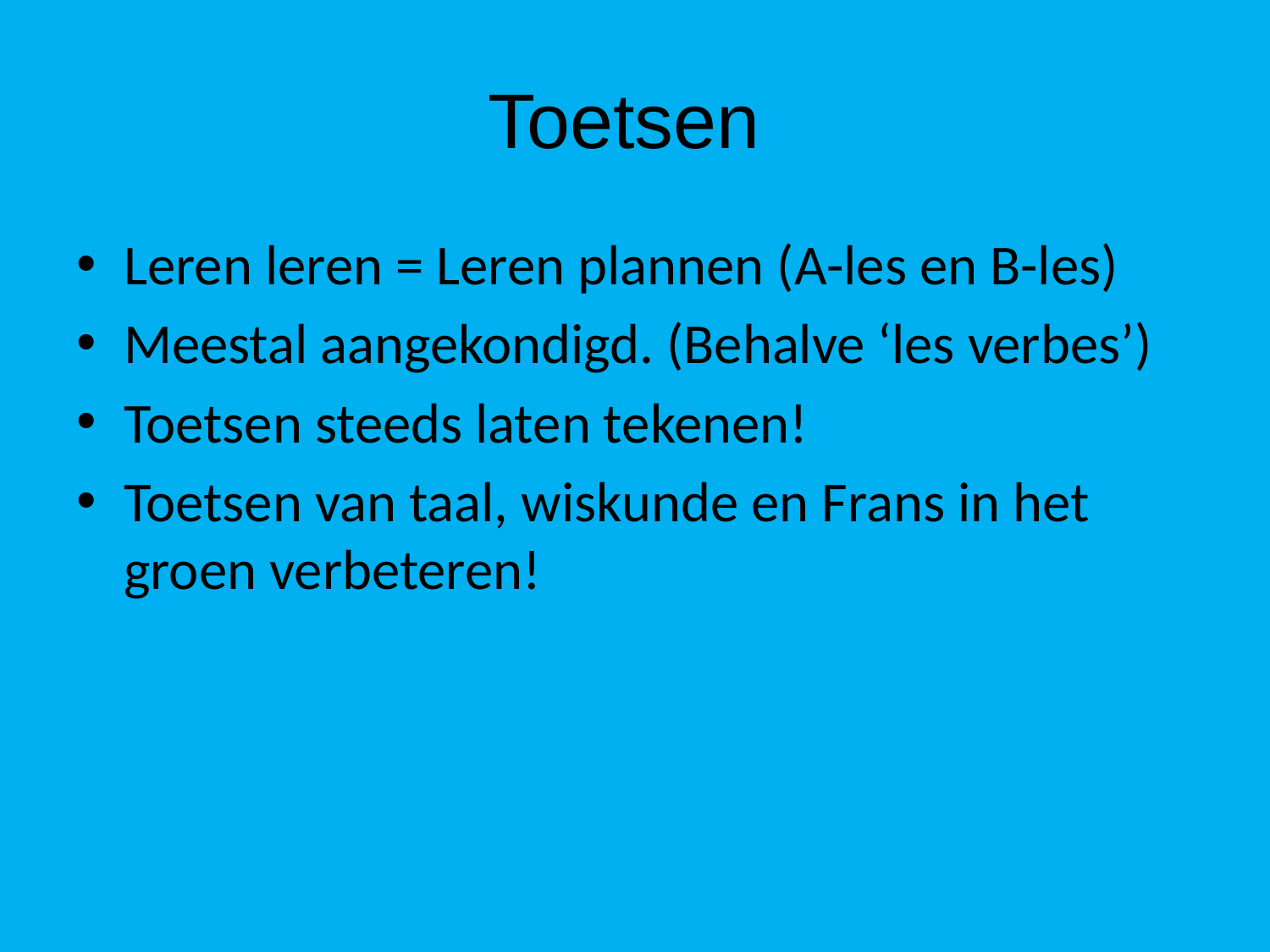

# Toetsen
Leren leren = Leren plannen (A-les en B-les)
Meestal aangekondigd. (Behalve ‘les verbes’)
Toetsen steeds laten tekenen!
Toetsen van taal, wiskunde en Frans in het groen verbeteren!